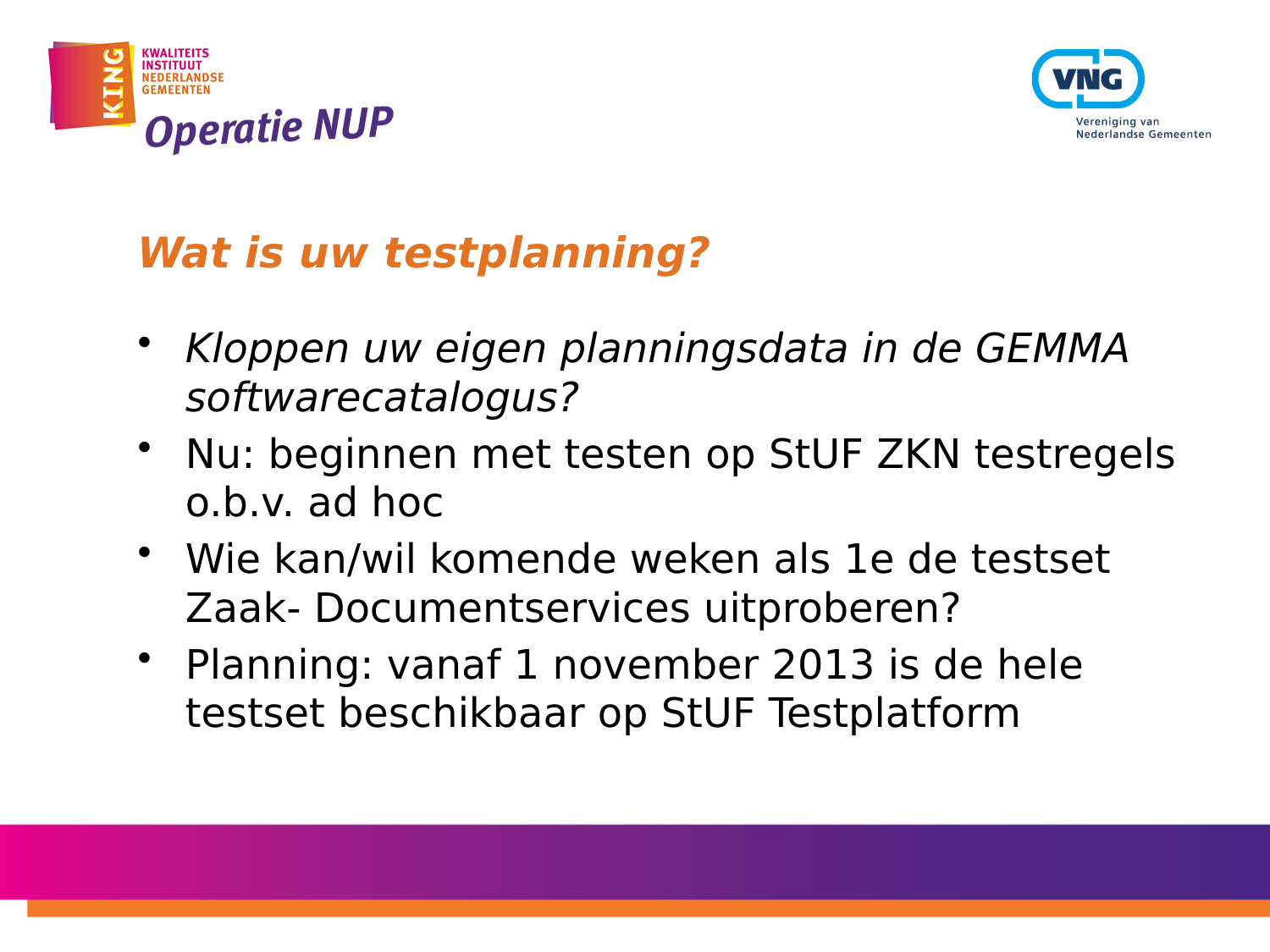

# Wat is uw testplanning?
Kloppen uw eigen planningsdata in de GEMMA softwarecatalogus?
Nu: beginnen met testen op StUF ZKN testregels o.b.v. ad hoc
Wie kan/wil komende weken als 1e de testset Zaak- Documentservices uitproberen?
Planning: vanaf 1 november 2013 is de hele testset beschikbaar op StUF Testplatform